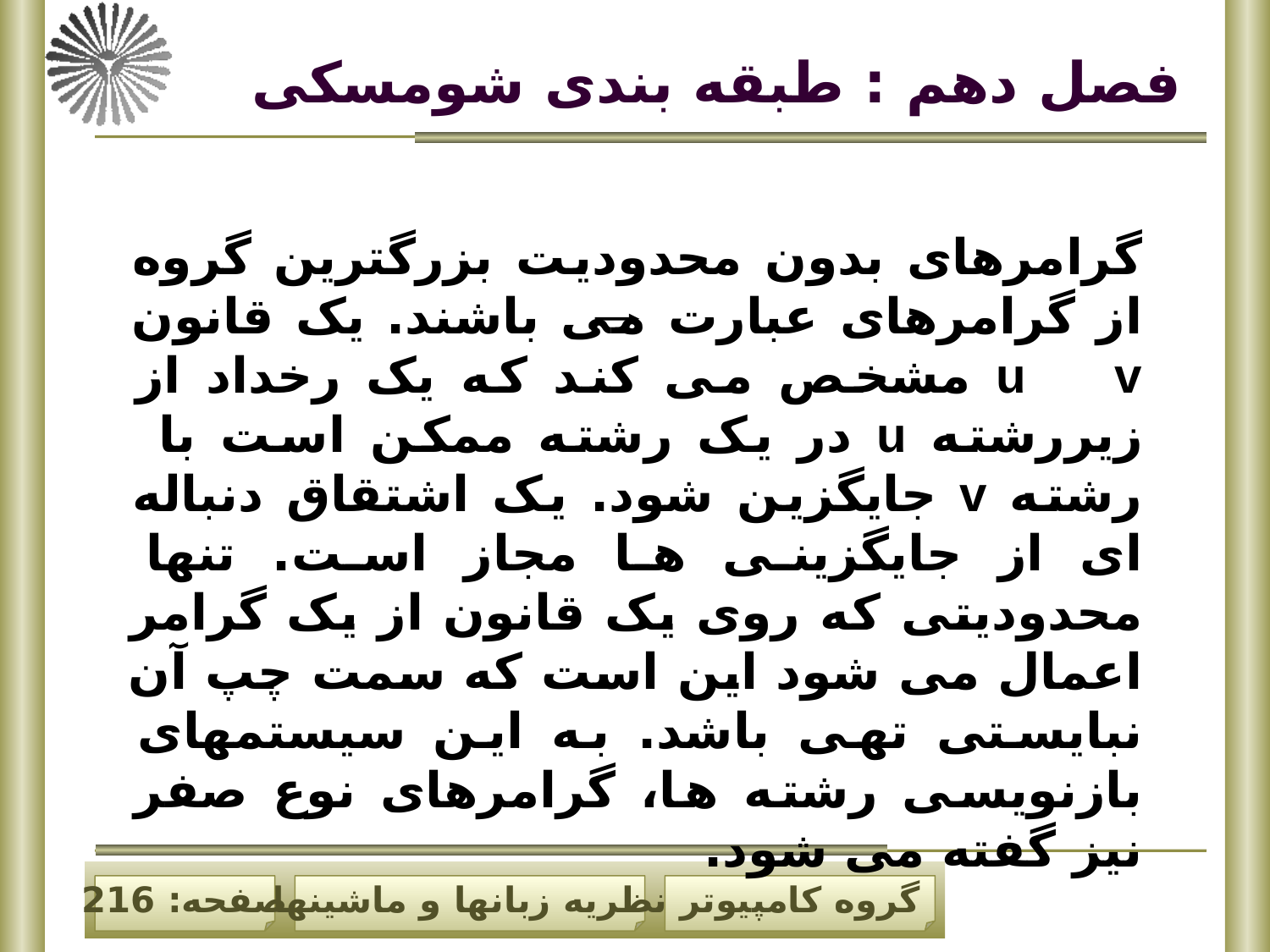

# فصل دهم : طبقه بندی شومسکی
گرامرهای بدون محدودیت بزرگترین گروه از گرامرهای عبارت می باشند. یک قانون u    v مشخص می کند که یک رخداد از زیررشته u در یک رشته ممکن است با  رشته v جایگزین شود. یک اشتقاق دنباله ای از جایگزینی ها مجاز است. تنها محدودیتی که روی یک قانون از یک گرامر اعمال می شود این است که سمت چپ آن نبایستی تهی باشد. به این سیستمهای بازنویسی رشته ها، گرامرهای نوع صفر نیز گفته می شود.